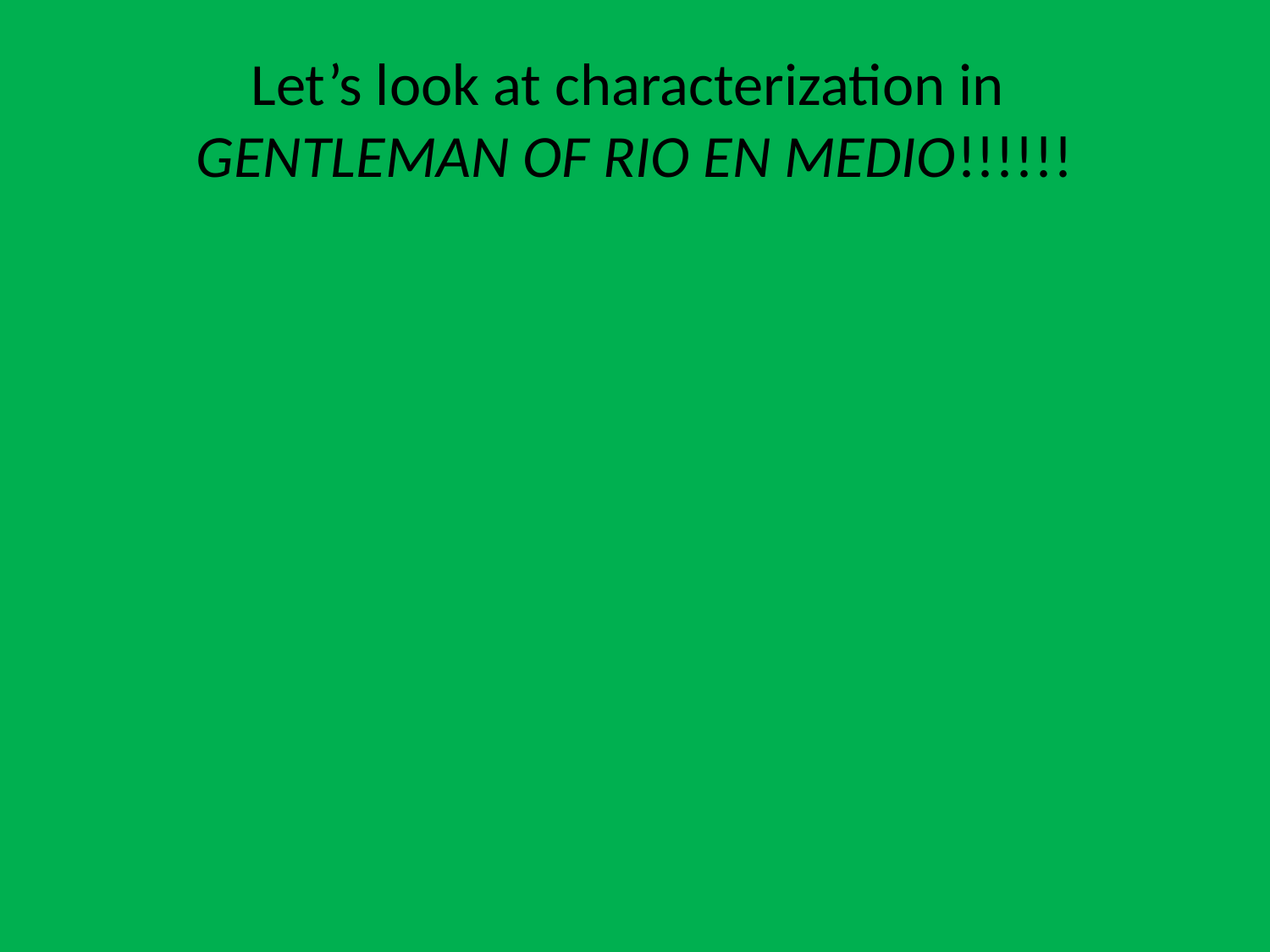

# Let’s look at characterization in GENTLEMAN OF RIO EN MEDIO!!!!!!